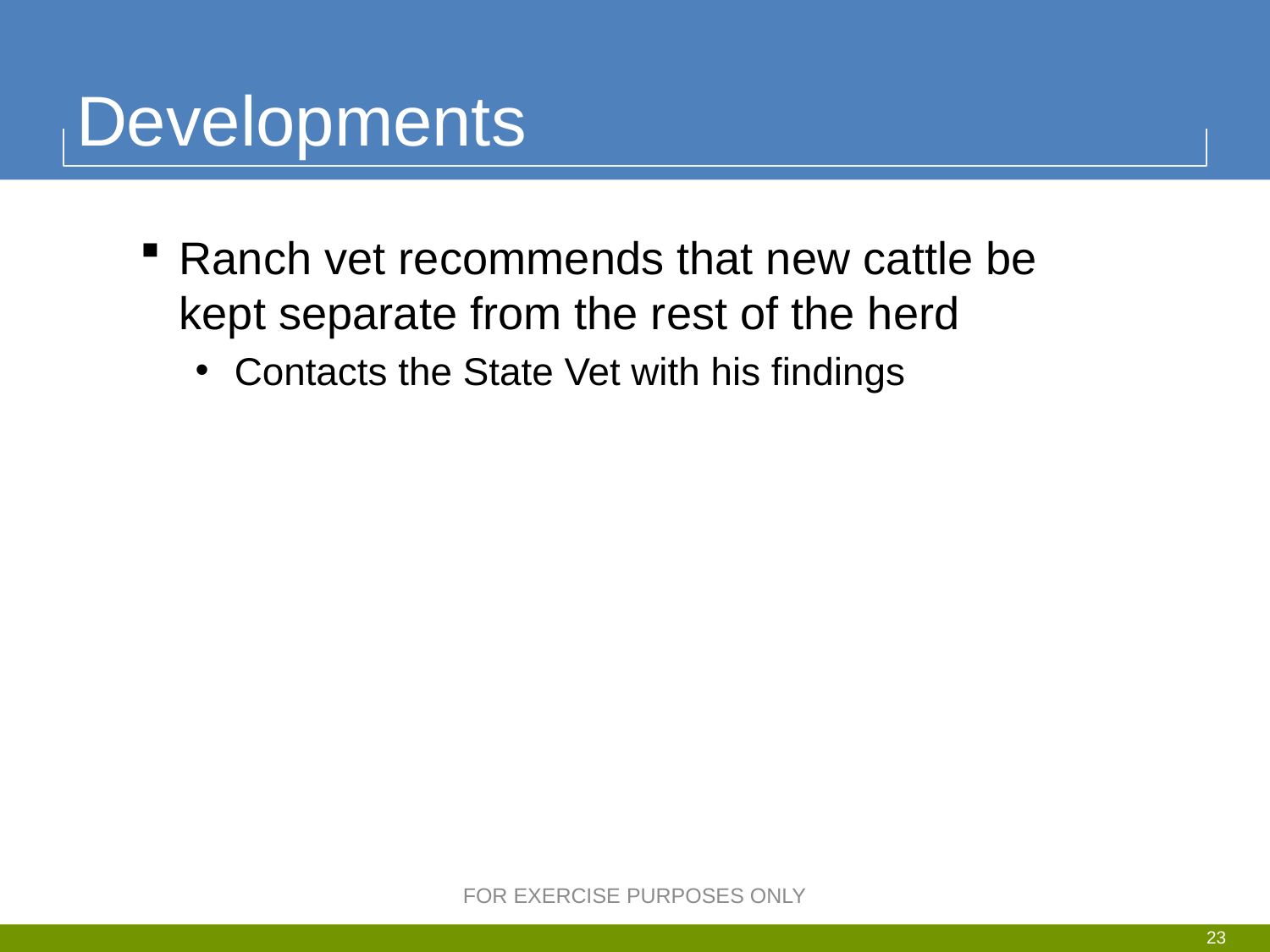

# Developments
Ranch vet recommends that new cattle be kept separate from the rest of the herd
Contacts the State Vet with his findings

FOR EXERCISE PURPOSES ONLY